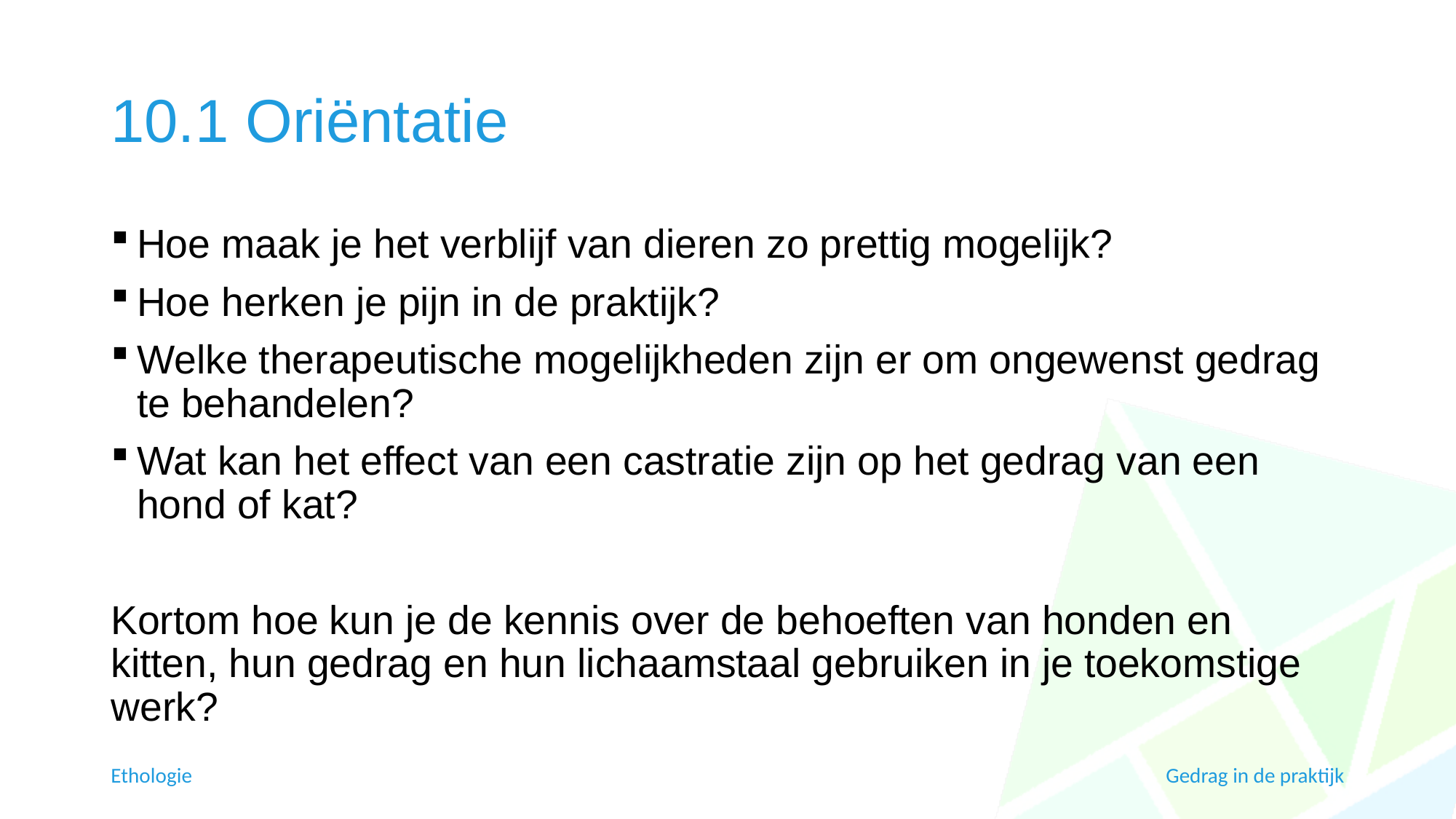

# 10.1 Oriëntatie
Hoe maak je het verblijf van dieren zo prettig mogelijk?
Hoe herken je pijn in de praktijk?
Welke therapeutische mogelijkheden zijn er om ongewenst gedrag te behandelen?
Wat kan het effect van een castratie zijn op het gedrag van een hond of kat?

Kortom hoe kun je de kennis over de behoeften van honden en kitten, hun gedrag en hun lichaamstaal gebruiken in je toekomstige werk?

Ethologie
Gedrag in de praktijk